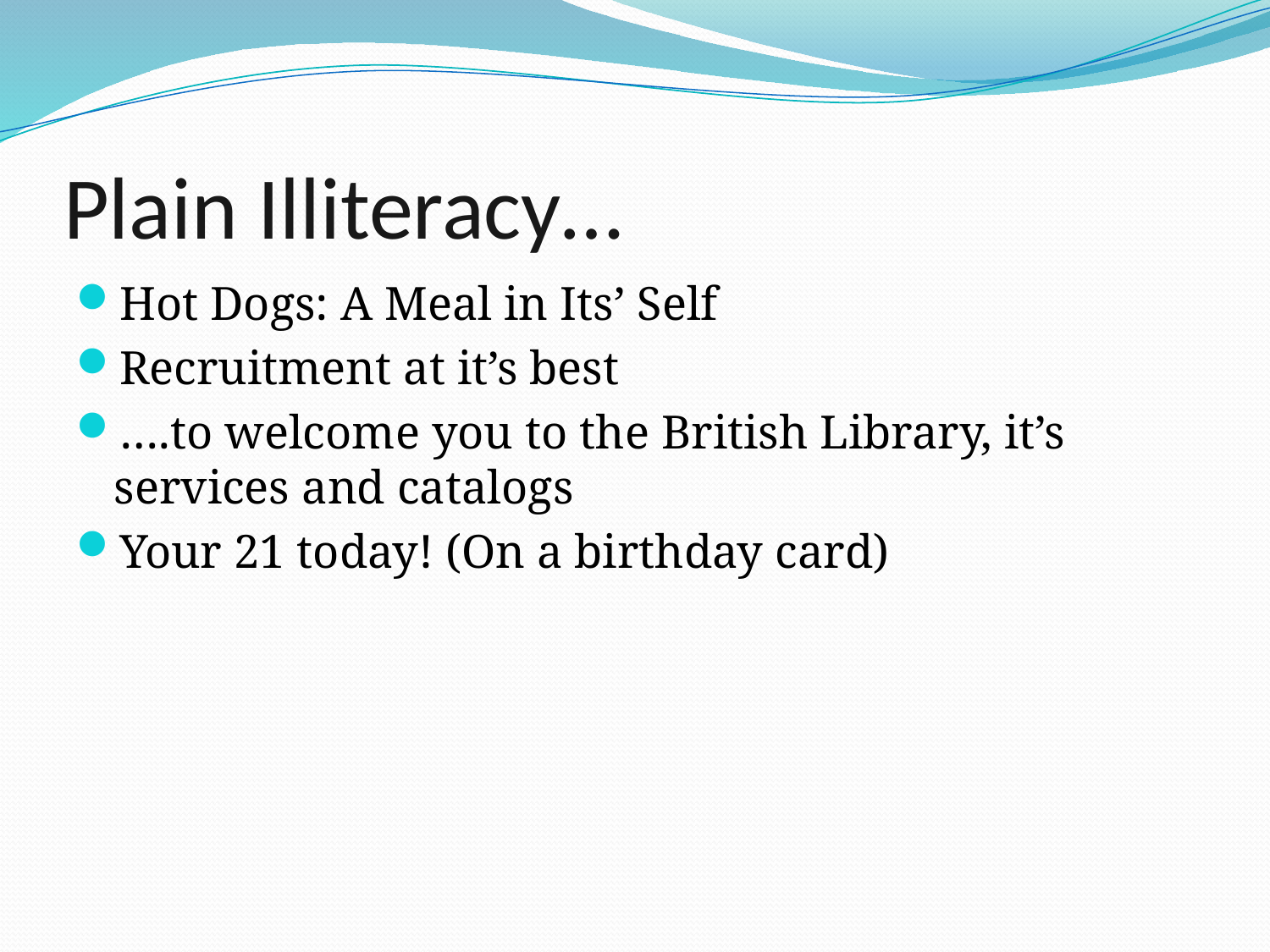

# Plain Illiteracy…
Hot Dogs: A Meal in Its’ Self
Recruitment at it’s best
….to welcome you to the British Library, it’s services and catalogs
Your 21 today! (On a birthday card)